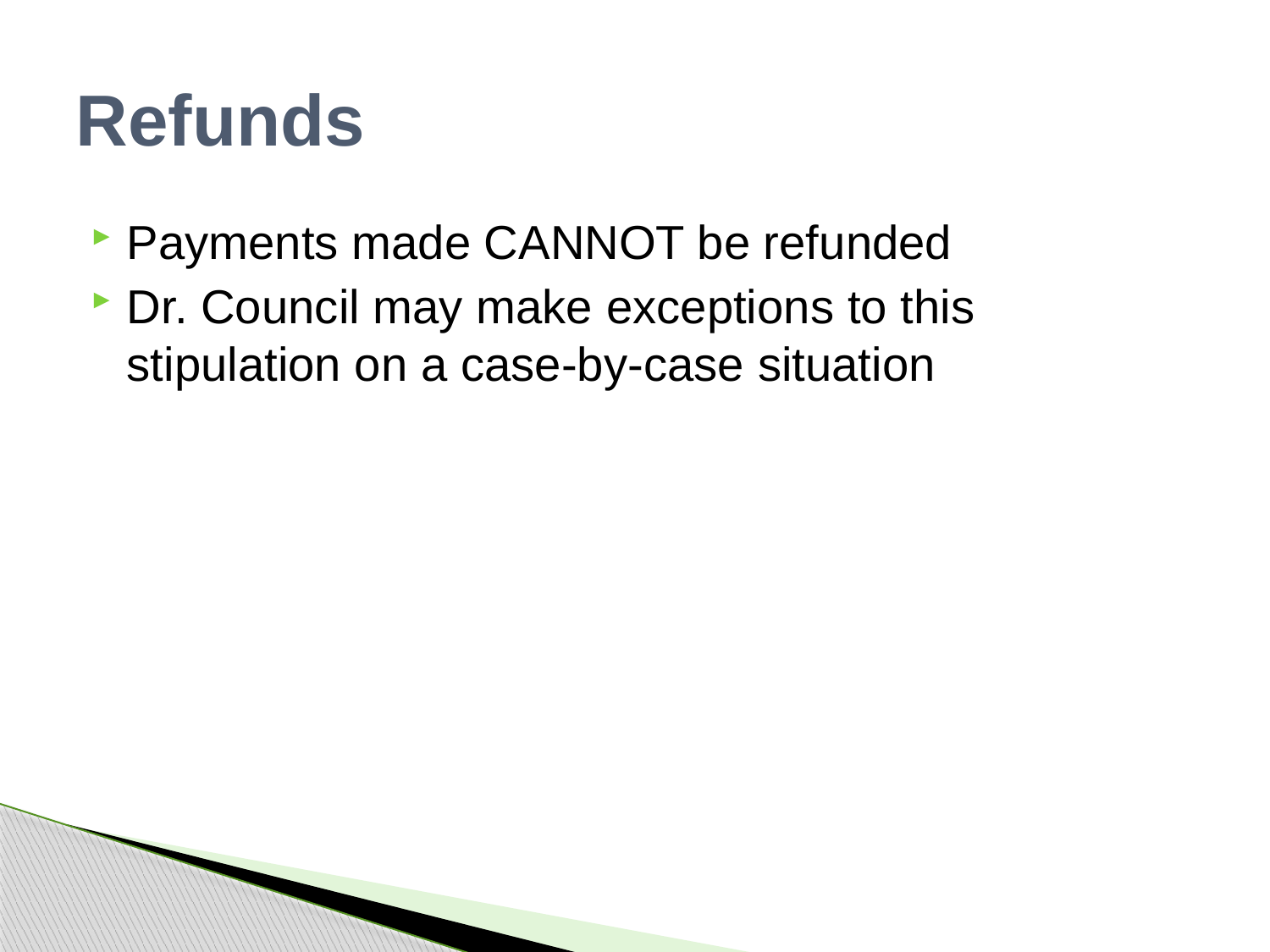

# Refunds
Payments made CANNOT be refunded
Dr. Council may make exceptions to this stipulation on a case-by-case situation